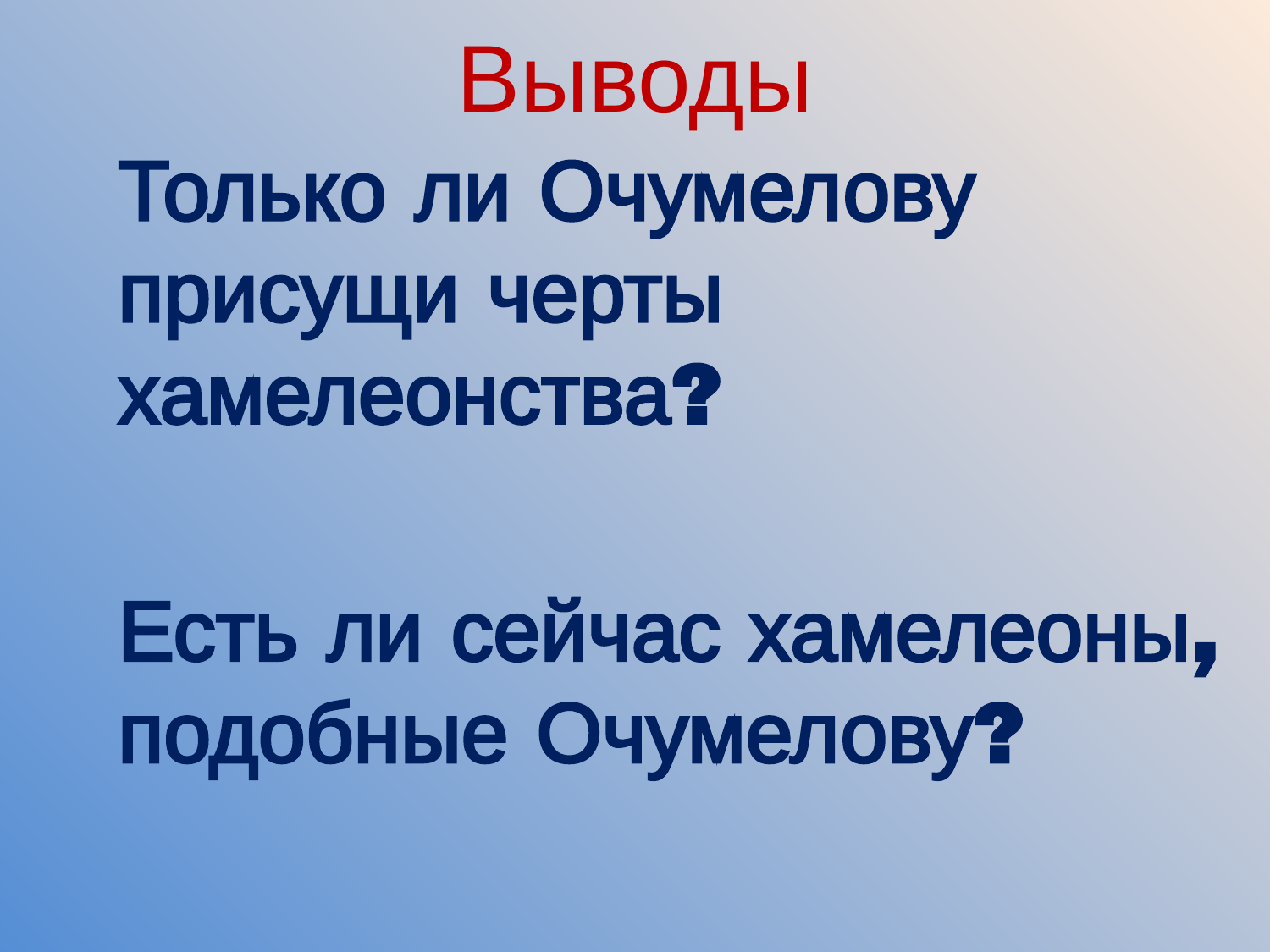

# Выводы
	Только ли Очумелову присущи черты хамелеонства?

	Есть ли сейчас хамелеоны, подобные Очумелову?